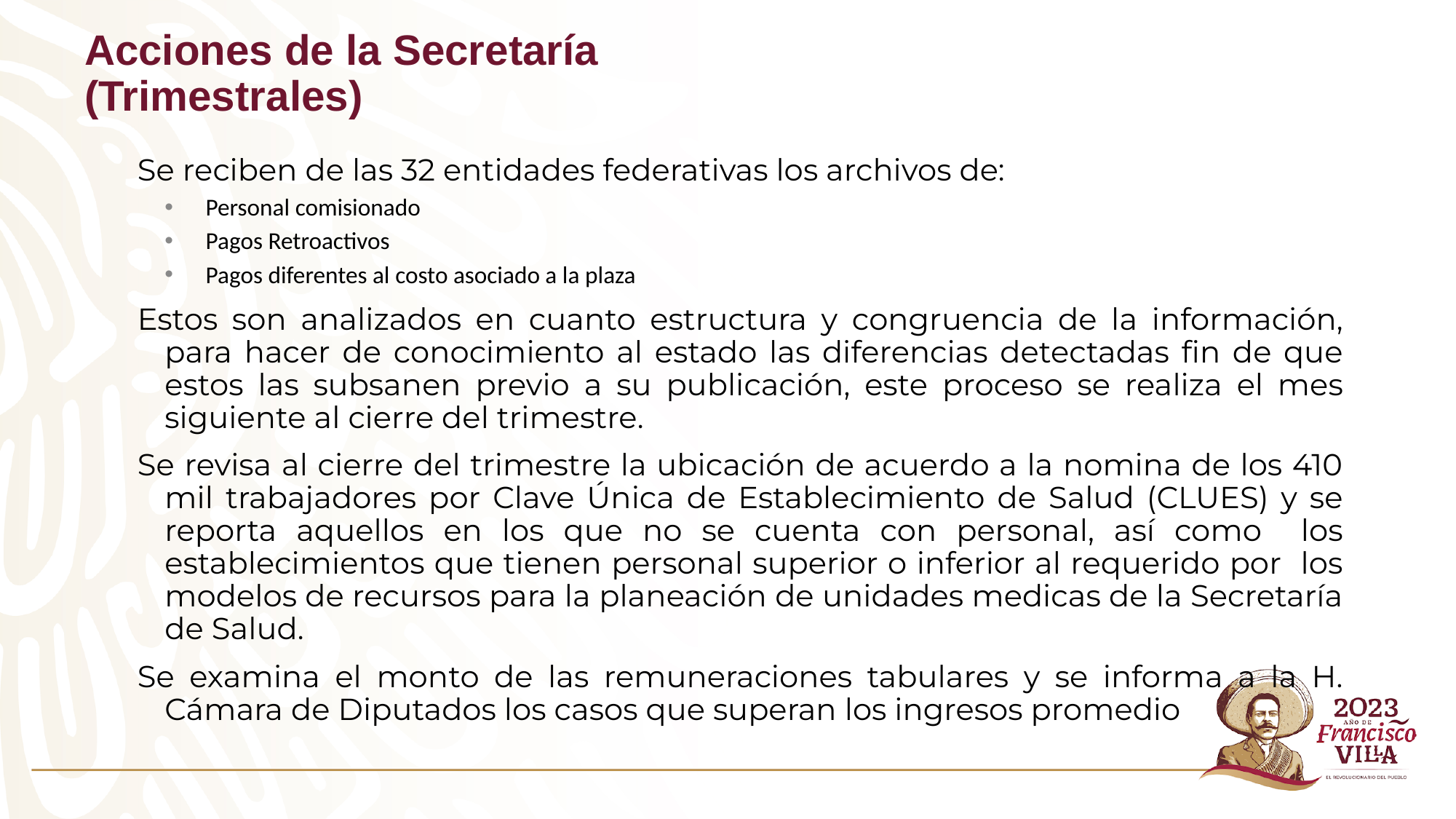

# Acciones de la Secretaría (Trimestrales)
Se reciben de las 32 entidades federativas los archivos de:
Personal comisionado
Pagos Retroactivos
Pagos diferentes al costo asociado a la plaza
Estos son analizados en cuanto estructura y congruencia de la información, para hacer de conocimiento al estado las diferencias detectadas fin de que estos las subsanen previo a su publicación, este proceso se realiza el mes siguiente al cierre del trimestre.
Se revisa al cierre del trimestre la ubicación de acuerdo a la nomina de los 410 mil trabajadores por Clave Única de Establecimiento de Salud (CLUES) y se reporta aquellos en los que no se cuenta con personal, así como  los establecimientos que tienen personal superior o inferior al requerido por  los modelos de recursos para la planeación de unidades medicas de la Secretaría de Salud.
Se examina el monto de las remuneraciones tabulares y se informa a la H. Cámara de Diputados los casos que superan los ingresos promedio